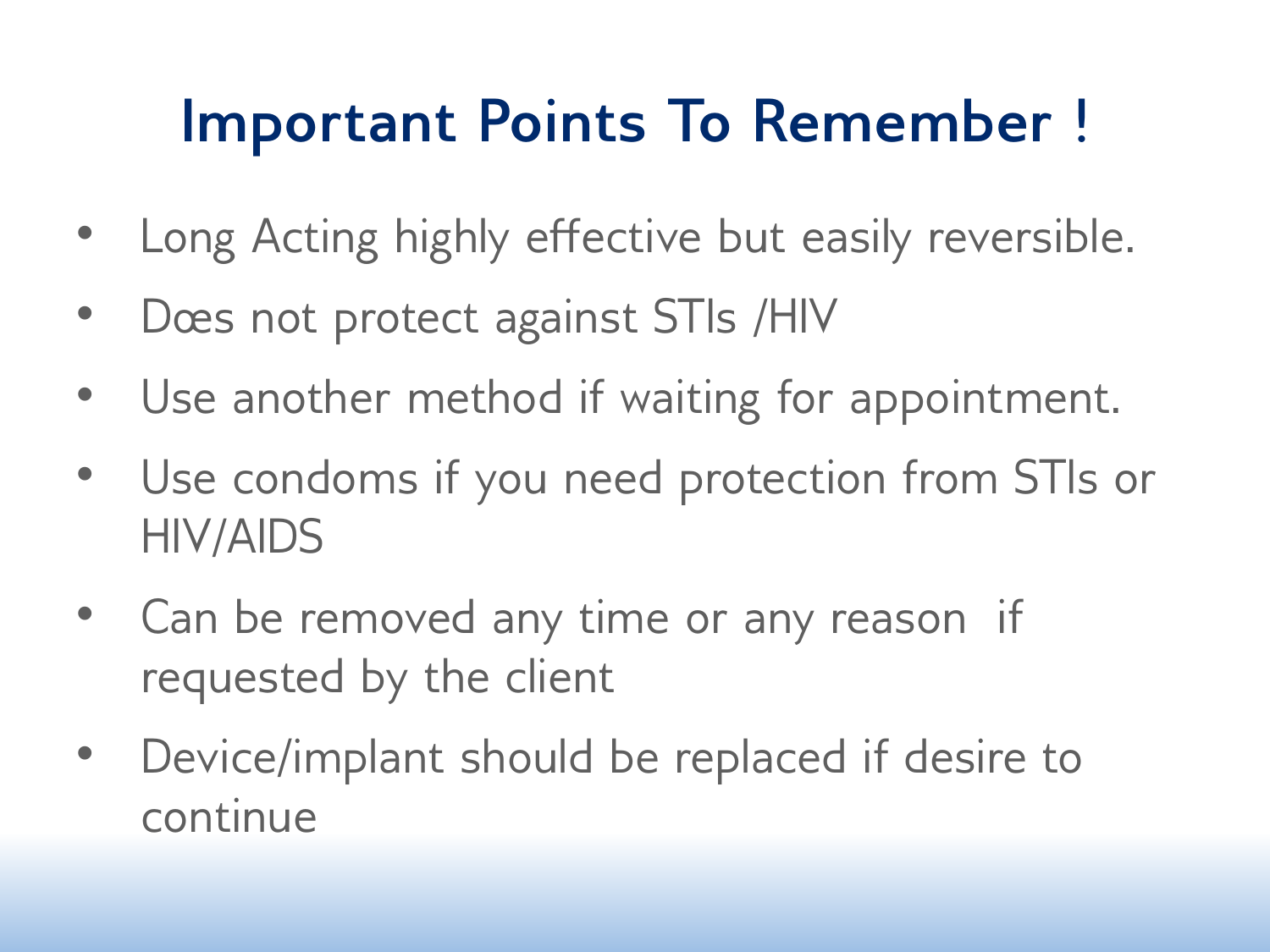

# Important Points To Remember !
Long Acting highly effective but easily reversible.
Does not protect against STIs /HIV
Use another method if waiting for appointment.
Use condoms if you need protection from STIs or HIV/AIDS
Can be removed any time or any reason  if requested by the client
Device/implant should be replaced if desire to continue